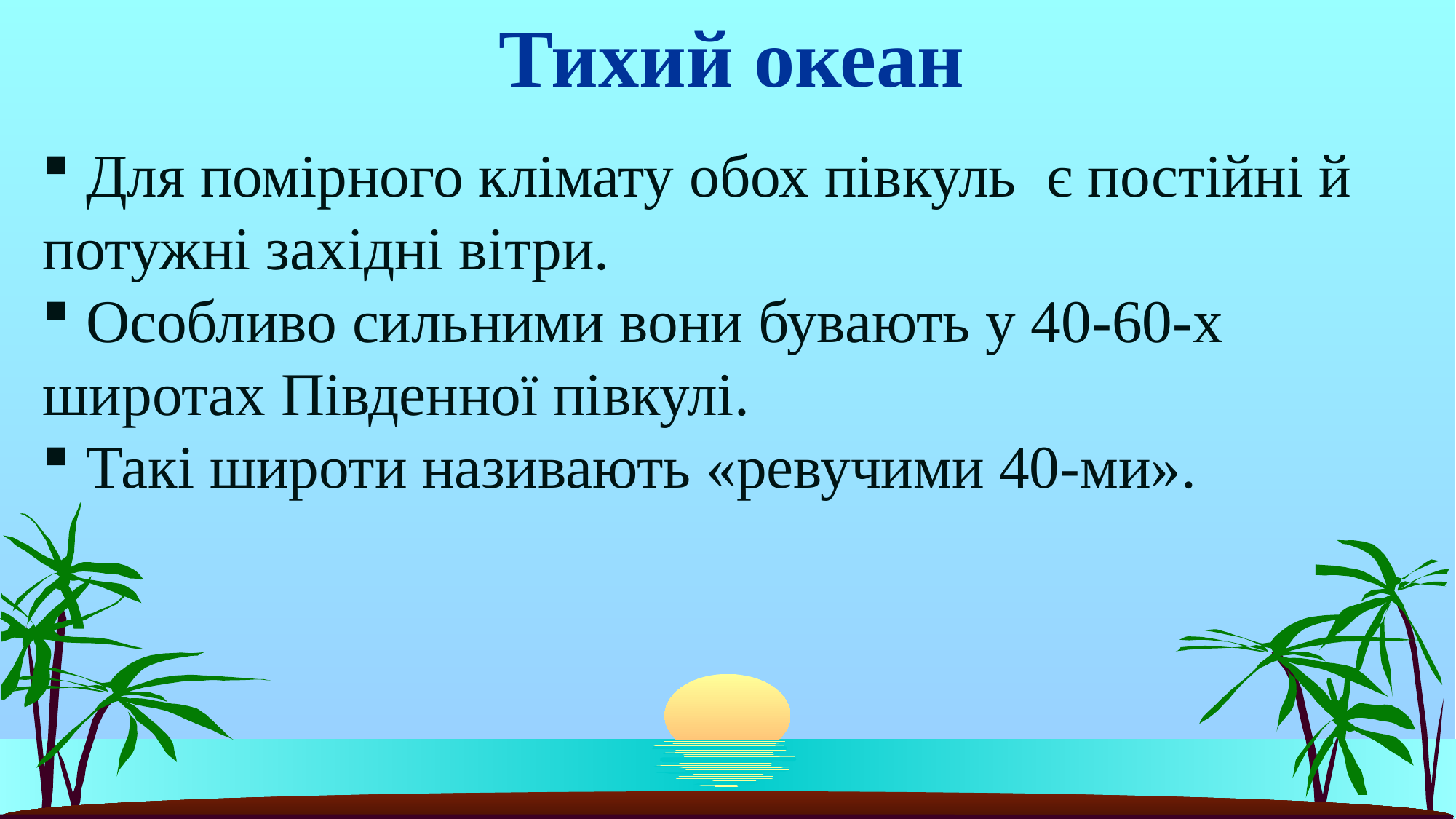

# Тихий океан
 Для помірного клімату обох півкуль  є постійні й потужні західні вітри.
 Особливо сильними вони бувають у 40-60-х широтах Південної півкулі.
 Такі широти називають «ревучими 40-ми».